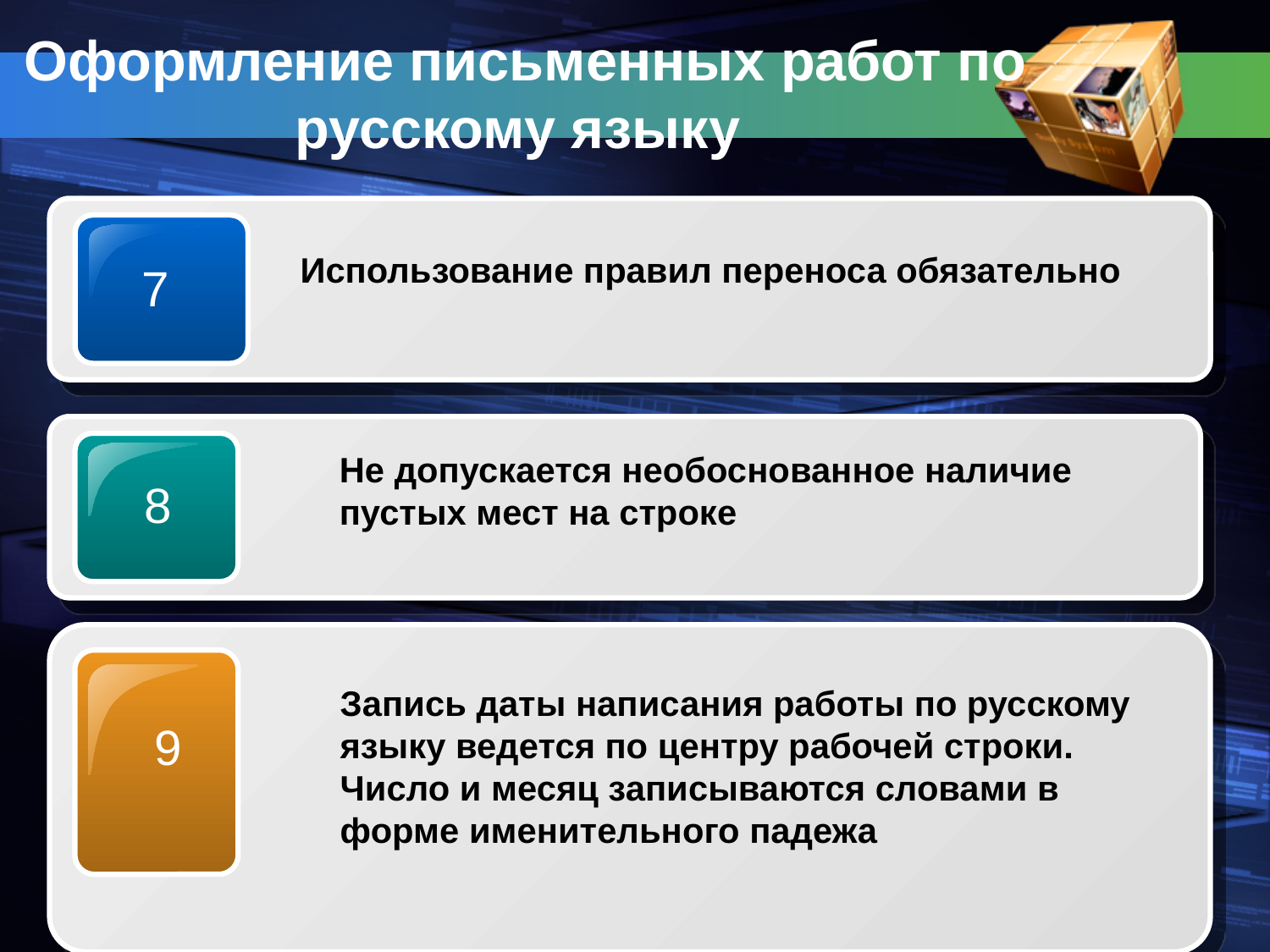

# Оформление письменных работ по русскому языку

Использование правил переноса обязательно
7

Не допускается необоснованное наличие пустых мест на строке

8

Запись даты написания работы по русскому языку ведется по центру рабочей строки. Число и месяц записываются словами в форме именительного падежа
9